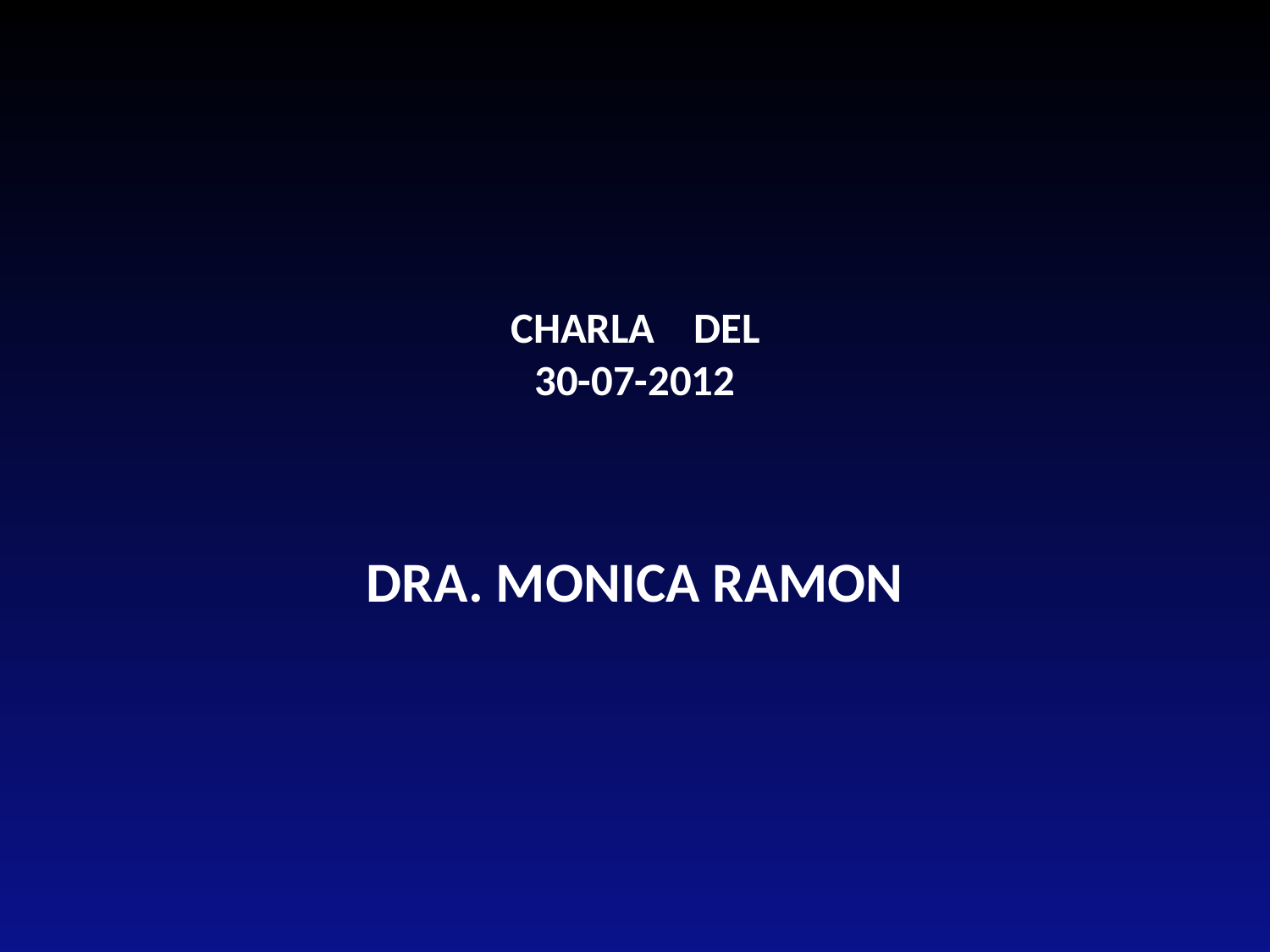

# CHARLA    DEL 30-07-2012

DRA. MONICA RAMON